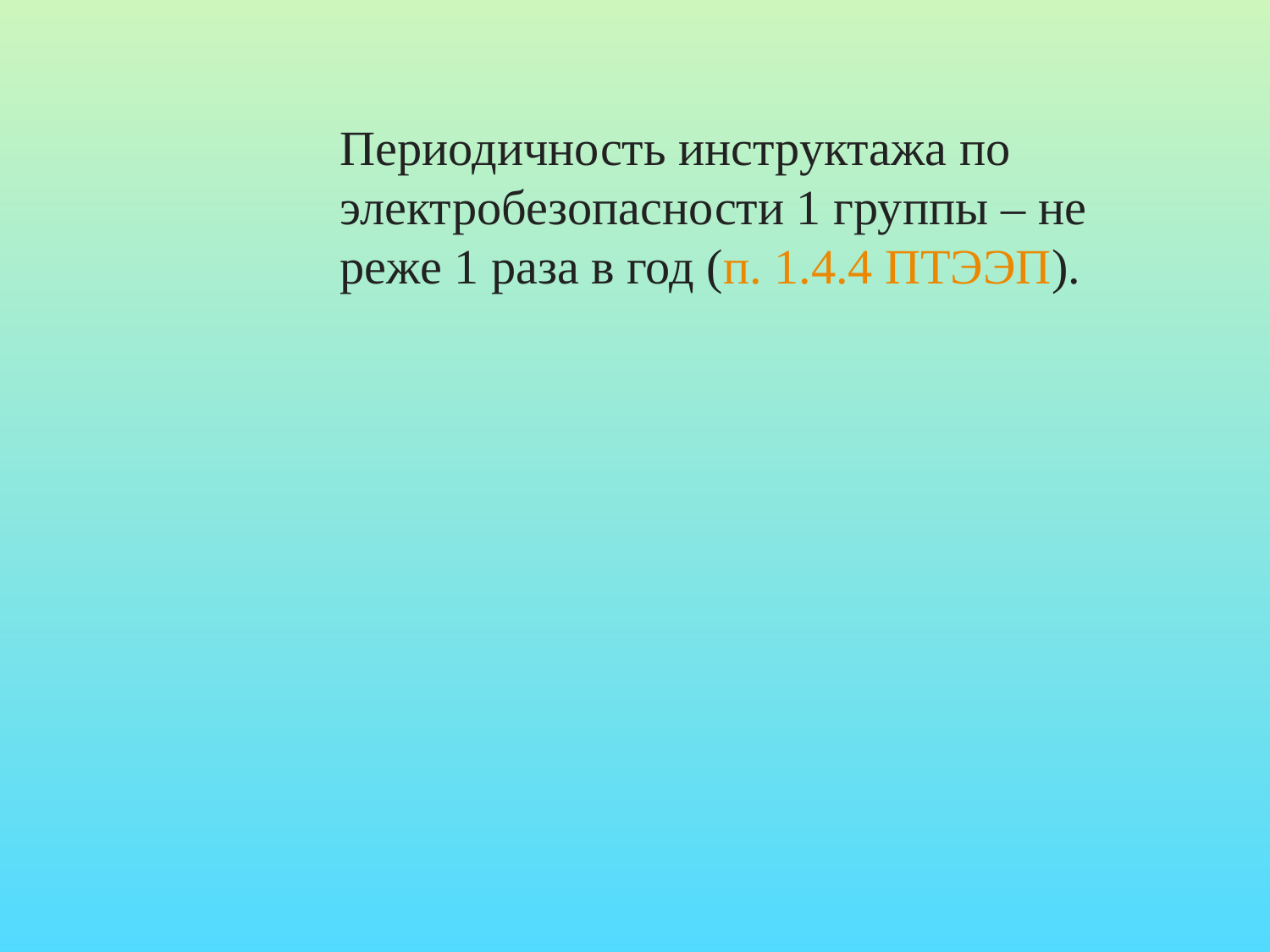

Периодичность инструктажа по электробезопасности 1 группы – не реже 1 раза в год (п. 1.4.4 ПТЭЭП).